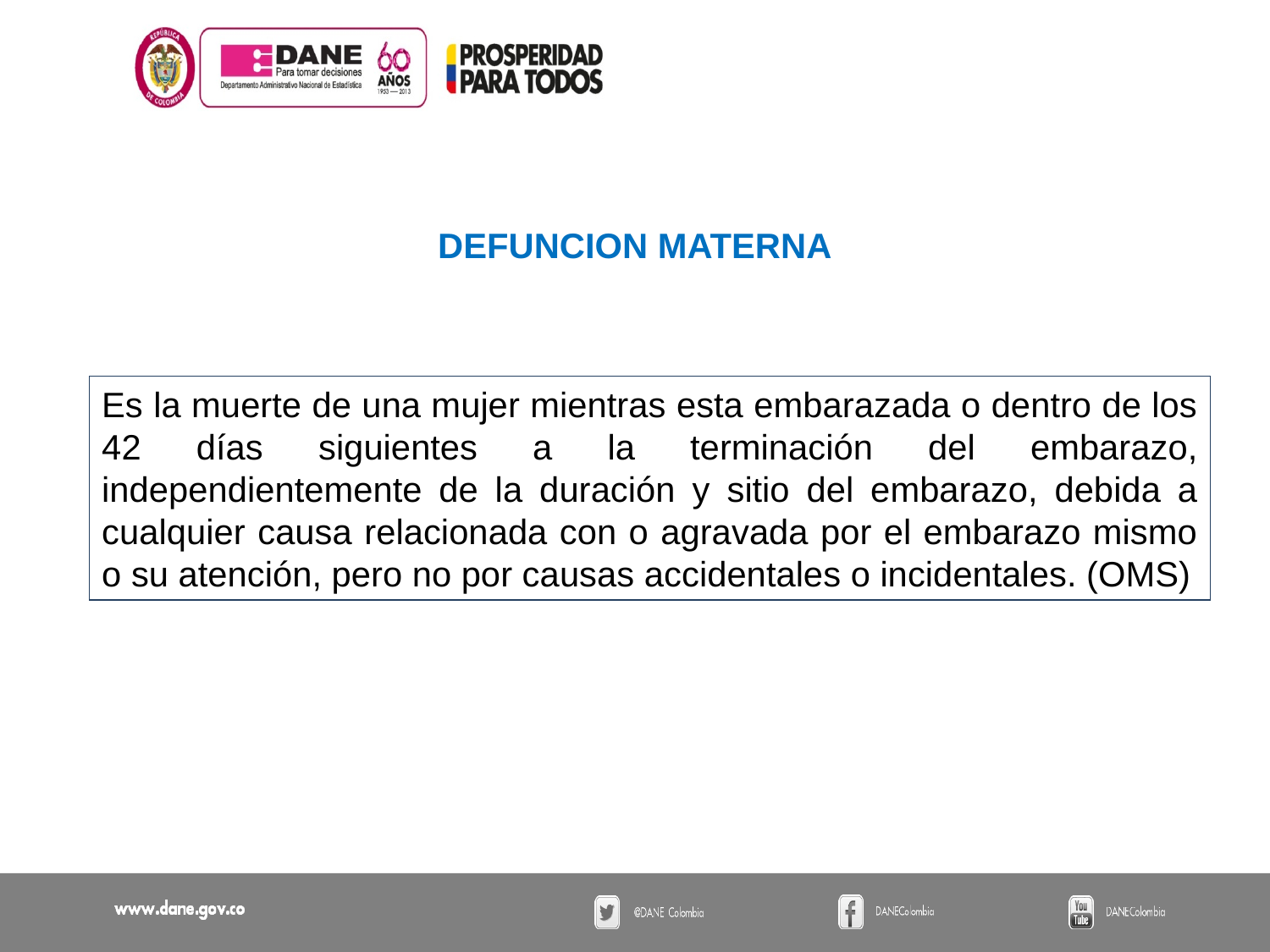

# DEFUNCION MATERNA
Es la muerte de una mujer mientras esta embarazada o dentro de los 42 días siguientes a la terminación del embarazo, independientemente de la duración y sitio del embarazo, debida a cualquier causa relacionada con o agravada por el embarazo mismo o su atención, pero no por causas accidentales o incidentales. (OMS)